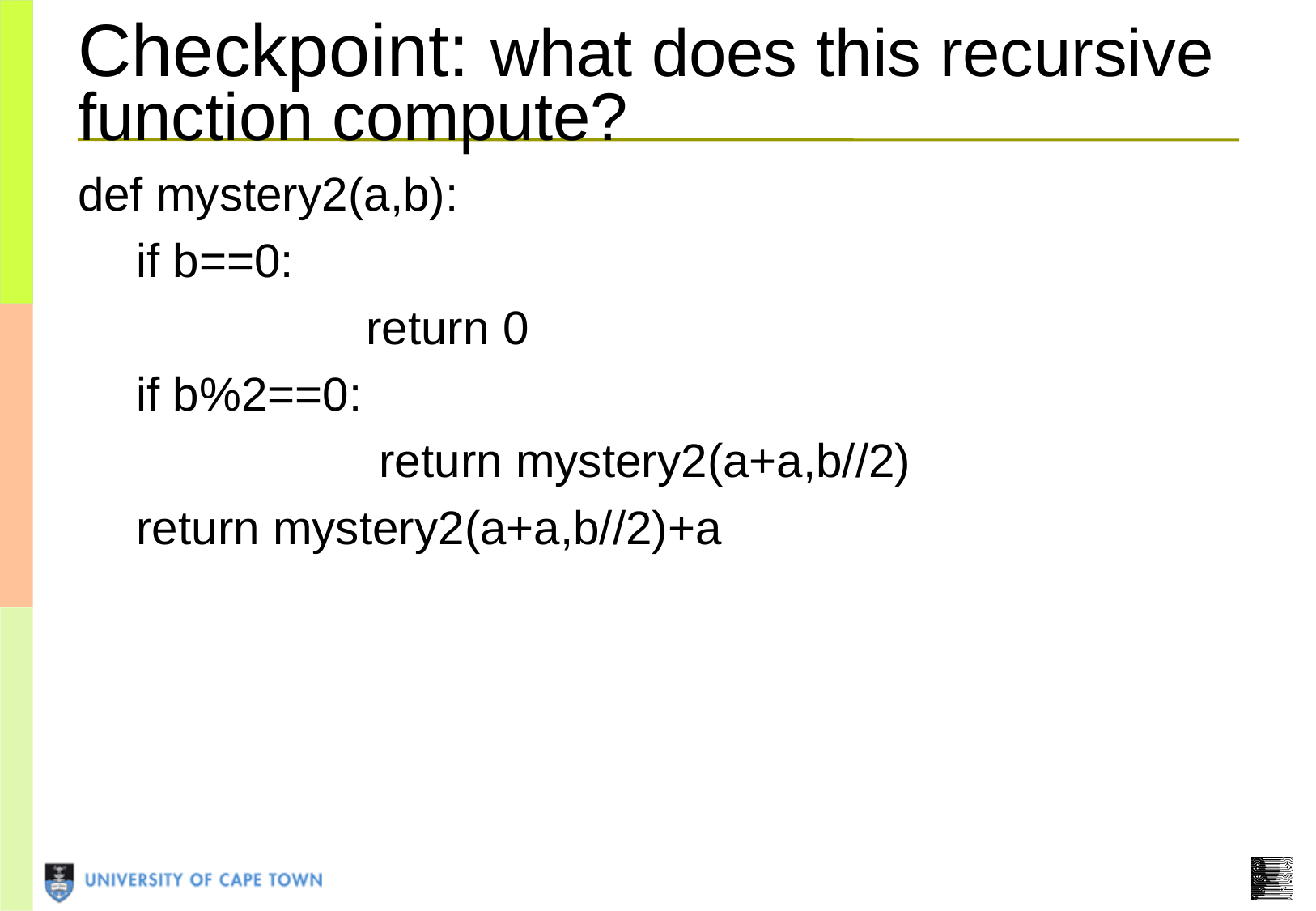

# Checkpoint: what does this recursive function compute?
def mystery2(a,b):
	 if b==0:
			return 0
	 if b%2==0:
			 return mystery2(a+a,b//2)
	 return mystery2(a+a,b//2)+a